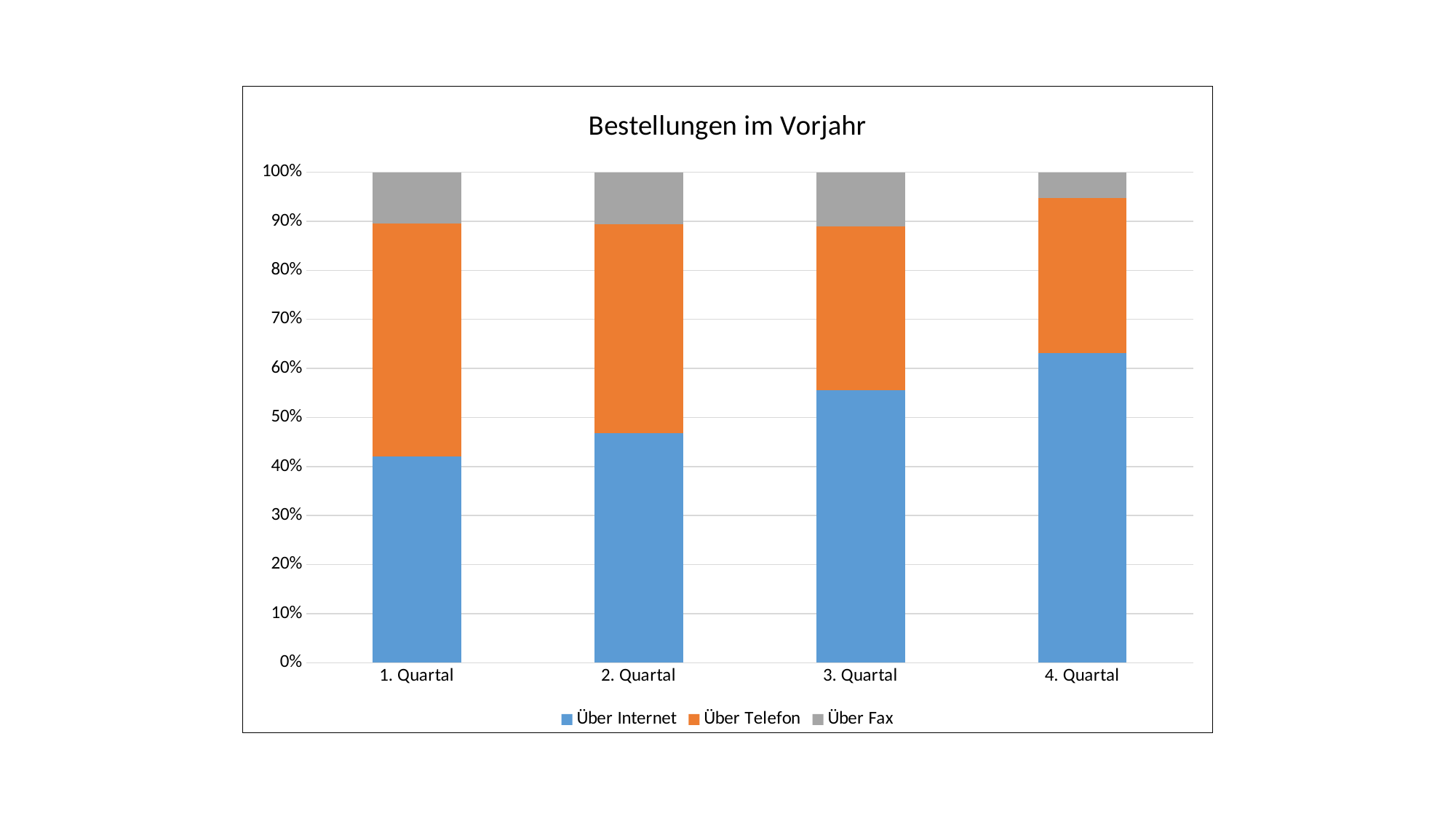

### Chart: Bestellungen im Vorjahr

| Category | Über Internet | Über Telefon | Über Fax |
|---|---|---|---|
| 1. Quartal | 40.0 | 45.0 | 10.0 |
| 2. Quartal | 44.0 | 40.0 | 10.0 |
| 3. Quartal | 50.0 | 30.0 | 10.0 |
| 4. Quartal | 60.0 | 30.0 | 5.0 |